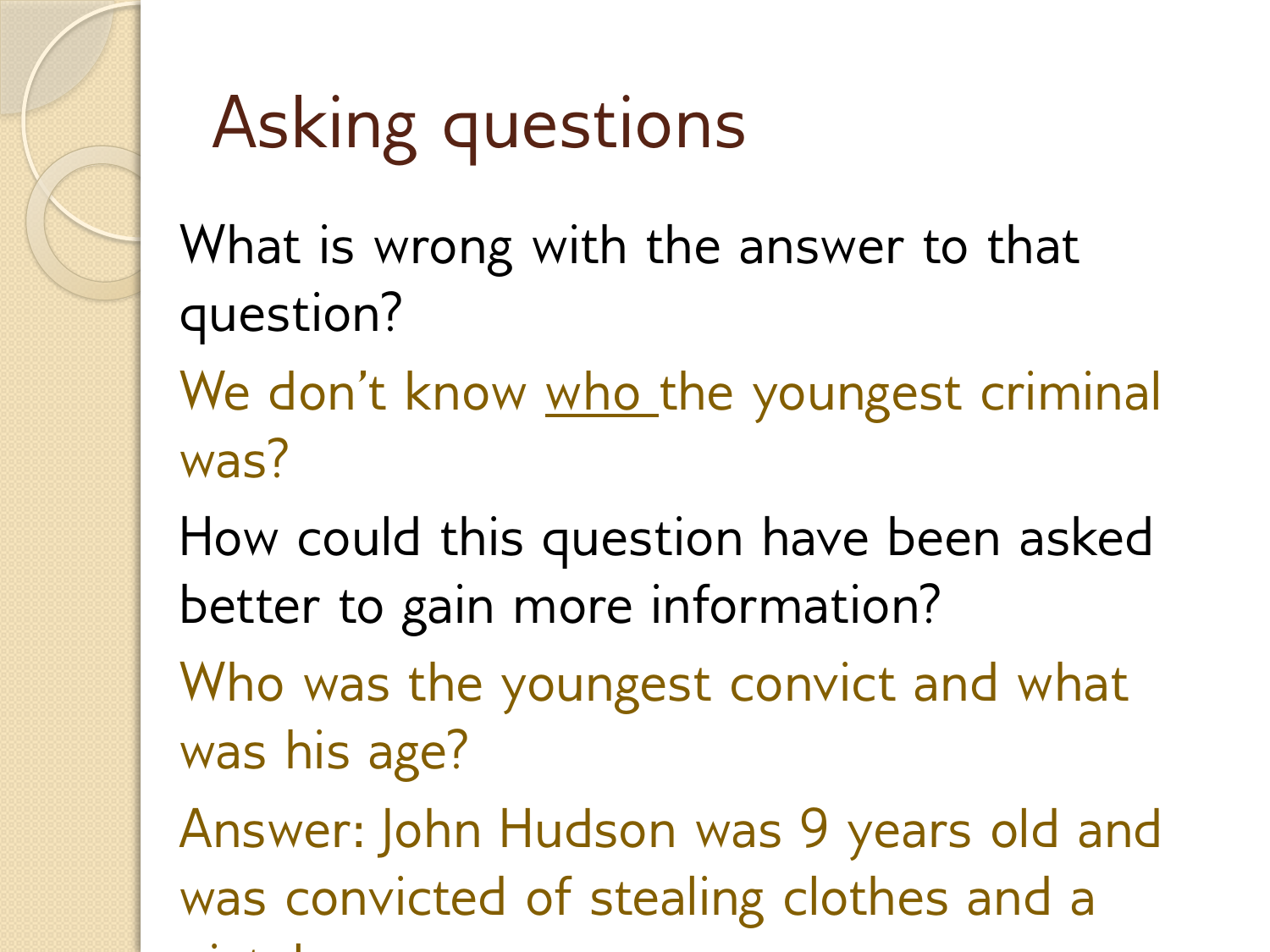

# Asking questions
What is wrong with the answer to that question?
We don’t know who the youngest criminal was?
How could this question have been asked better to gain more information?
Who was the youngest convict and what was his age?
Answer: John Hudson was 9 years old and was convicted of stealing clothes and a pistol